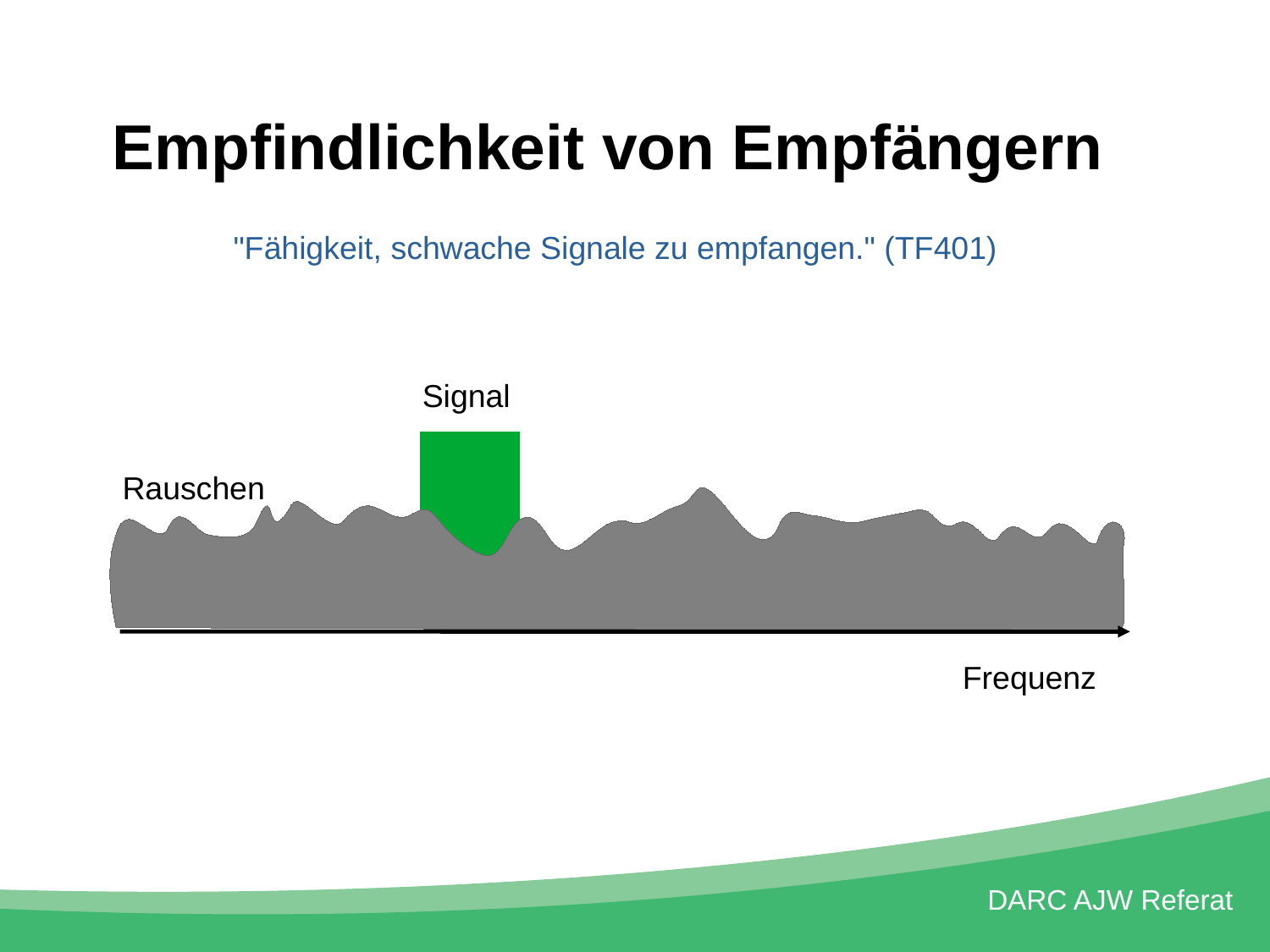

Empfindlichkeit von Empfängern

"Fähigkeit, schwache Signale zu empfangen." (TF401)
Signal

Rauschen

Frequenz